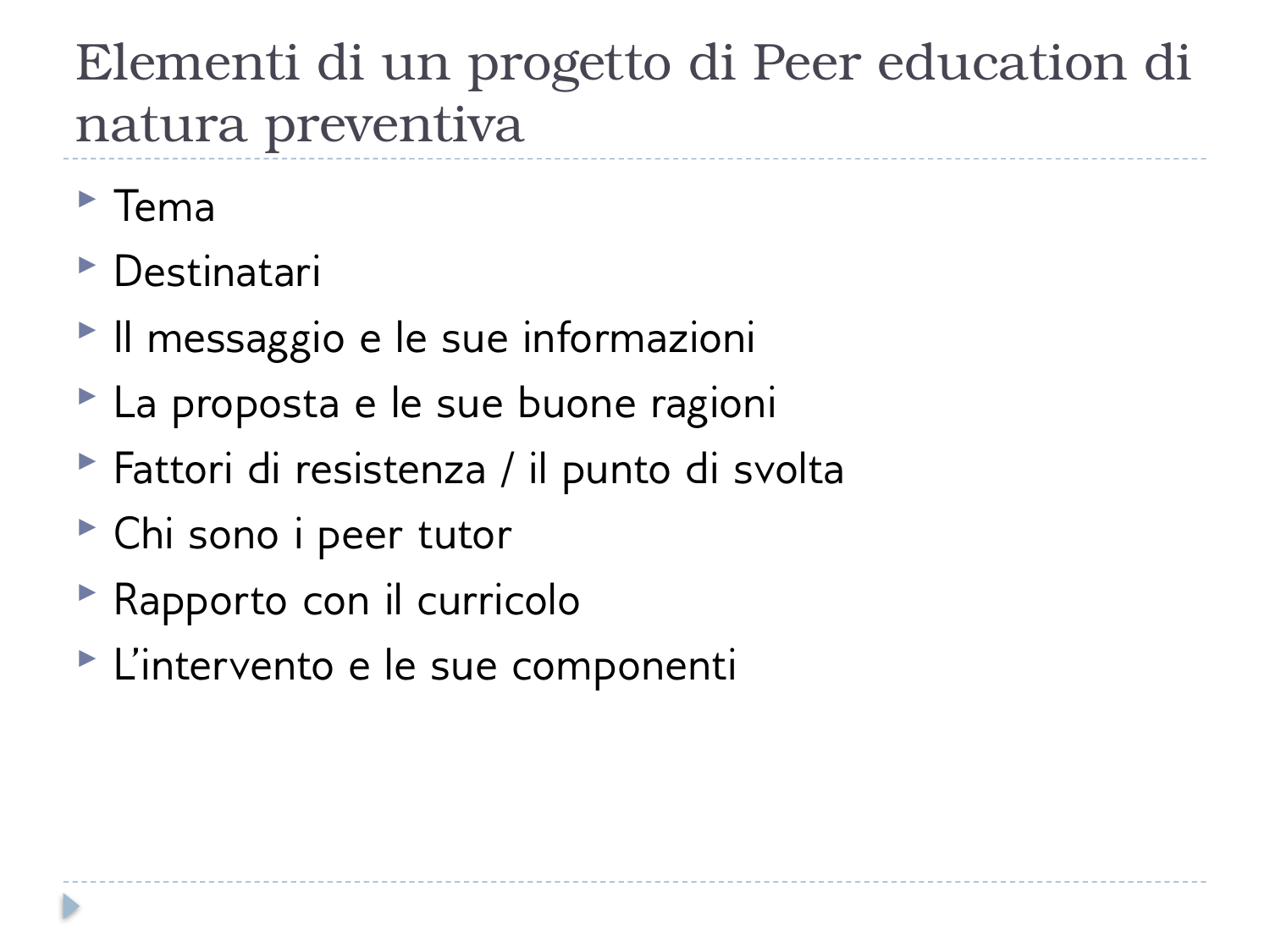

# Elementi di un progetto di Peer education di natura preventiva
Tema
Destinatari
Il messaggio e le sue informazioni
La proposta e le sue buone ragioni
Fattori di resistenza / il punto di svolta
Chi sono i peer tutor
Rapporto con il curricolo
L’intervento e le sue componenti